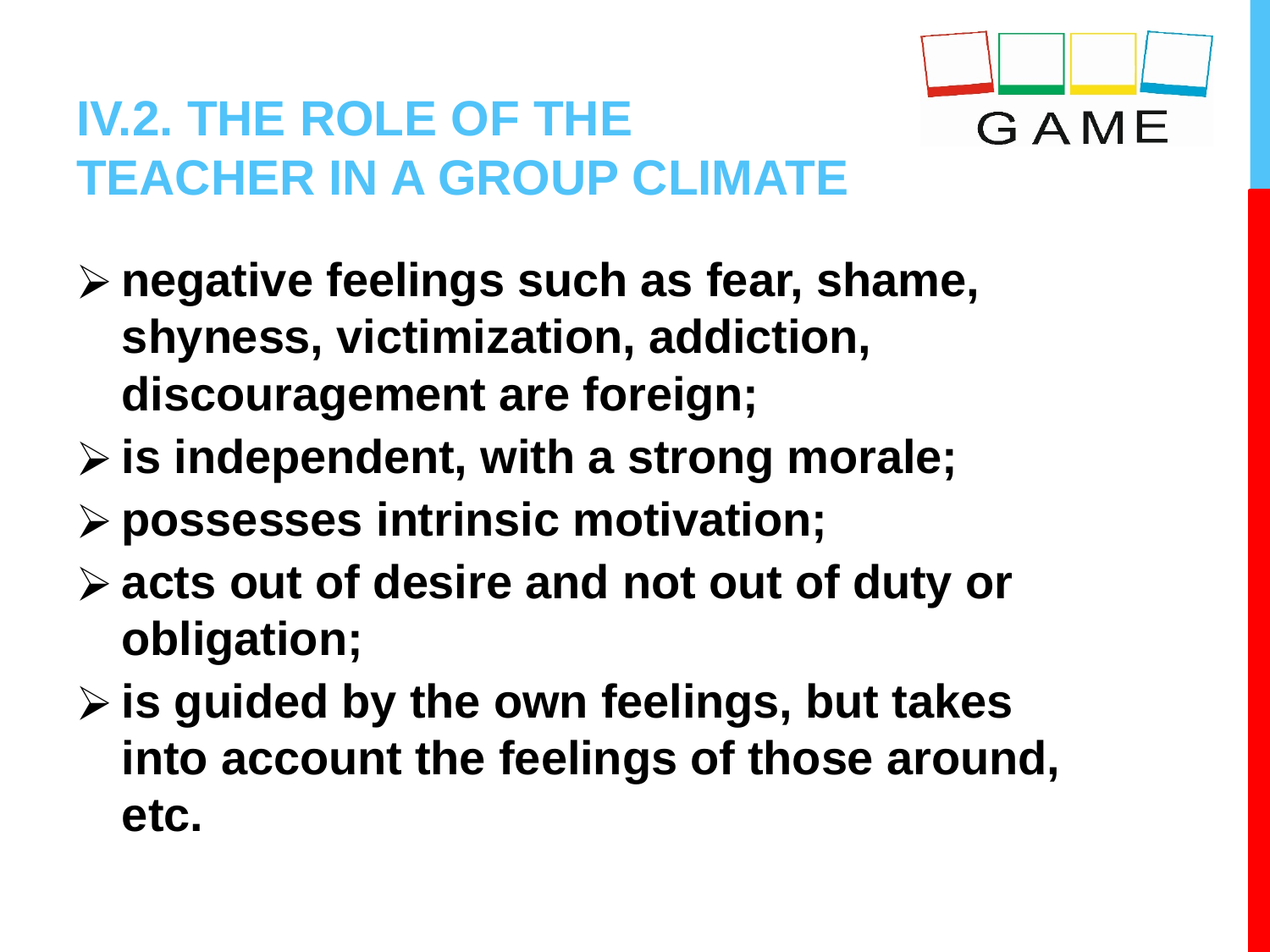

# IV.2. THE ROLE OF THE TEACHER IN A GROUP CLIMATE
negative feelings such as fear, shame, shyness, victimization, addiction, discouragement are foreign;
is independent, with a strong morale;
possesses intrinsic motivation;
acts out of desire and not out of duty or obligation;
is guided by the own feelings, but takes into account the feelings of those around, etc.